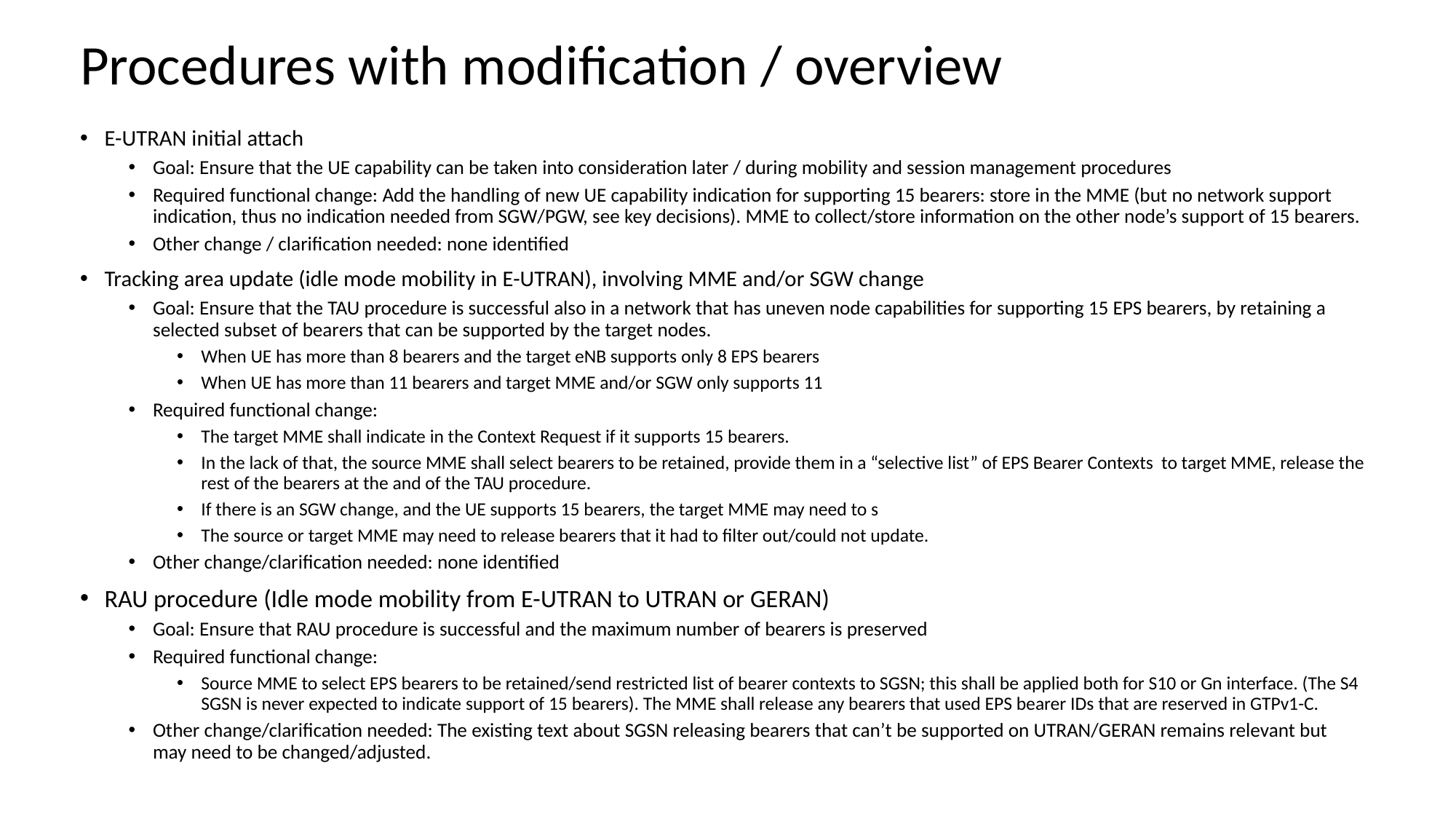

# Procedures with modification / overview
E-UTRAN initial attach
Goal: Ensure that the UE capability can be taken into consideration later / during mobility and session management procedures
Required functional change: Add the handling of new UE capability indication for supporting 15 bearers: store in the MME (but no network support indication, thus no indication needed from SGW/PGW, see key decisions). MME to collect/store information on the other node’s support of 15 bearers.
Other change / clarification needed: none identified
Tracking area update (idle mode mobility in E-UTRAN), involving MME and/or SGW change
Goal: Ensure that the TAU procedure is successful also in a network that has uneven node capabilities for supporting 15 EPS bearers, by retaining a selected subset of bearers that can be supported by the target nodes.
When UE has more than 8 bearers and the target eNB supports only 8 EPS bearers
When UE has more than 11 bearers and target MME and/or SGW only supports 11
Required functional change:
The target MME shall indicate in the Context Request if it supports 15 bearers.
In the lack of that, the source MME shall select bearers to be retained, provide them in a “selective list” of EPS Bearer Contexts  to target MME, release the rest of the bearers at the and of the TAU procedure.
If there is an SGW change, and the UE supports 15 bearers, the target MME may need to s
The source or target MME may need to release bearers that it had to filter out/could not update.
Other change/clarification needed: none identified
RAU procedure (Idle mode mobility from E-UTRAN to UTRAN or GERAN)
Goal: Ensure that RAU procedure is successful and the maximum number of bearers is preserved
Required functional change:
Source MME to select EPS bearers to be retained/send restricted list of bearer contexts to SGSN; this shall be applied both for S10 or Gn interface. (The S4 SGSN is never expected to indicate support of 15 bearers). The MME shall release any bearers that used EPS bearer IDs that are reserved in GTPv1-C.
Other change/clarification needed: The existing text about SGSN releasing bearers that can’t be supported on UTRAN/GERAN remains relevant but may need to be changed/adjusted.